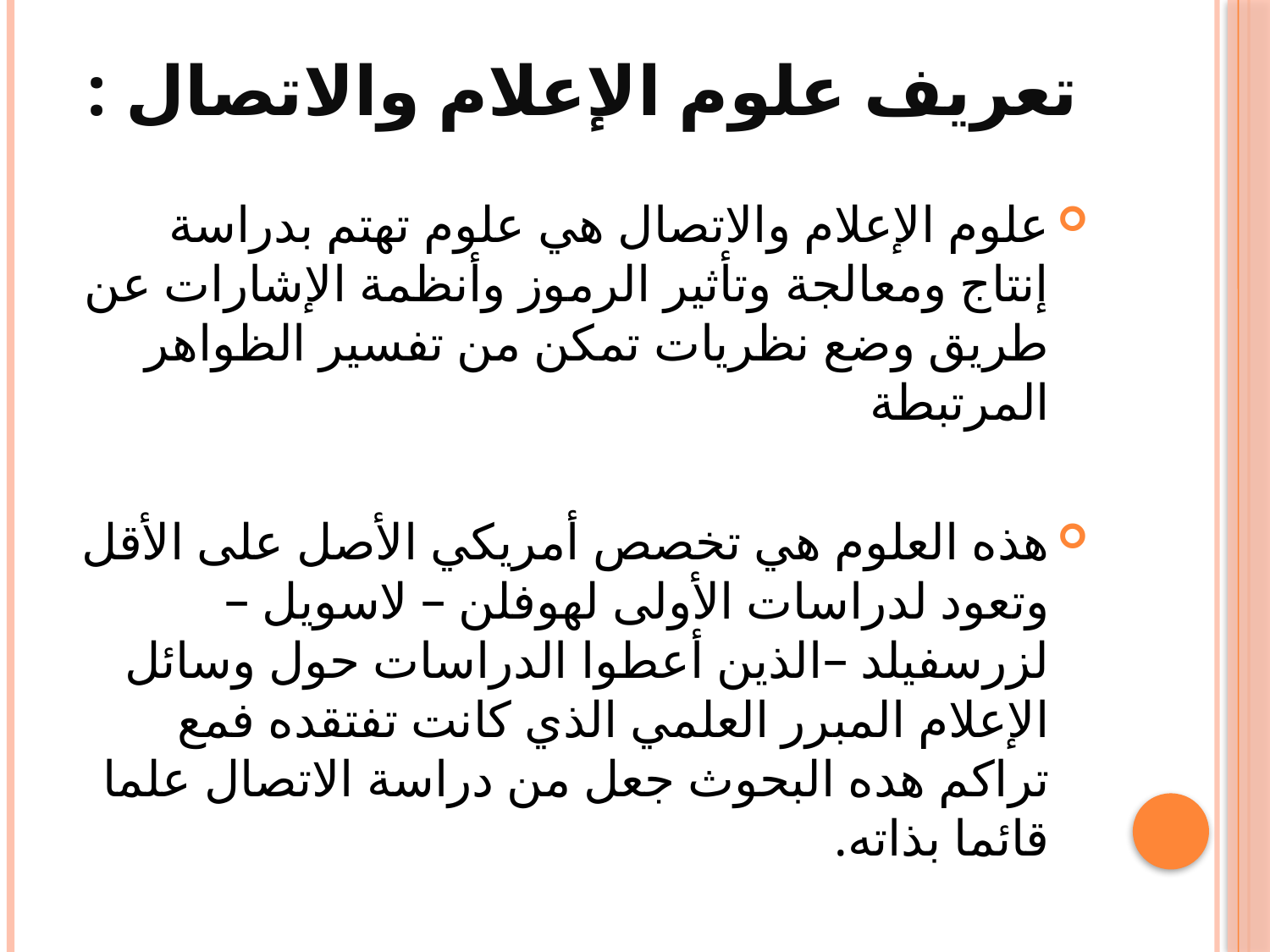

# تعريف علوم الإعلام والاتصال :
علوم الإعلام والاتصال هي علوم تهتم بدراسة إنتاج ومعالجة وتأثير الرموز وأنظمة الإشارات عن طريق وضع نظريات تمكن من تفسير الظواهر المرتبطة

هذه العلوم هي تخصص أمريكي الأصل على الأقل وتعود لدراسات الأولى لهوفلن – لاسويل –لزرسفيلد –الذين أعطوا الدراسات حول وسائل الإعلام المبرر العلمي الذي كانت تفتقده فمع تراكم هده البحوث جعل من دراسة الاتصال علما قائما بذاته.